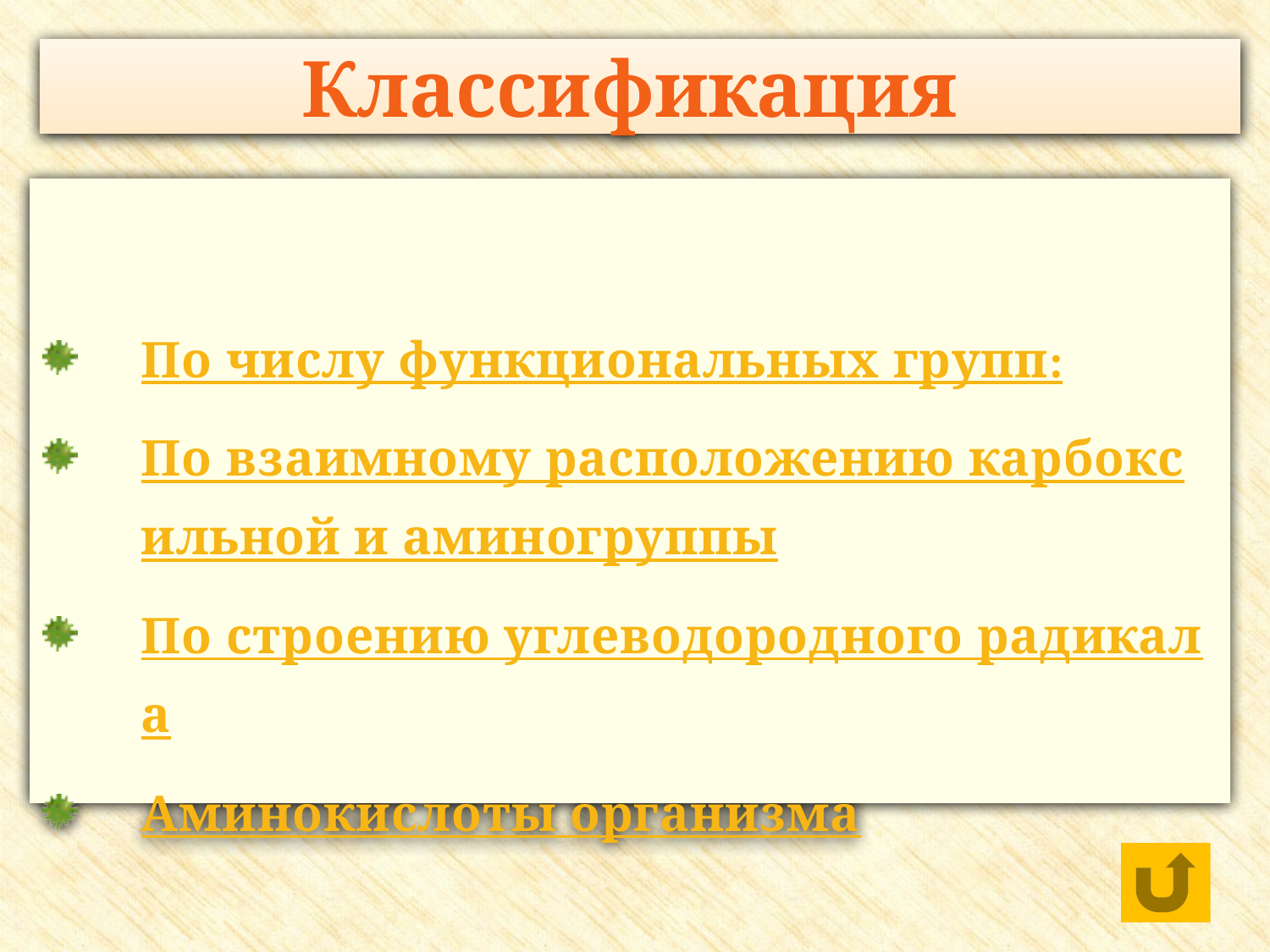

# Классификация
По числу функциональных групп:
По взаимному расположению карбоксильной и аминогруппы
По строению углеводородного радикала
Аминокислоты организма